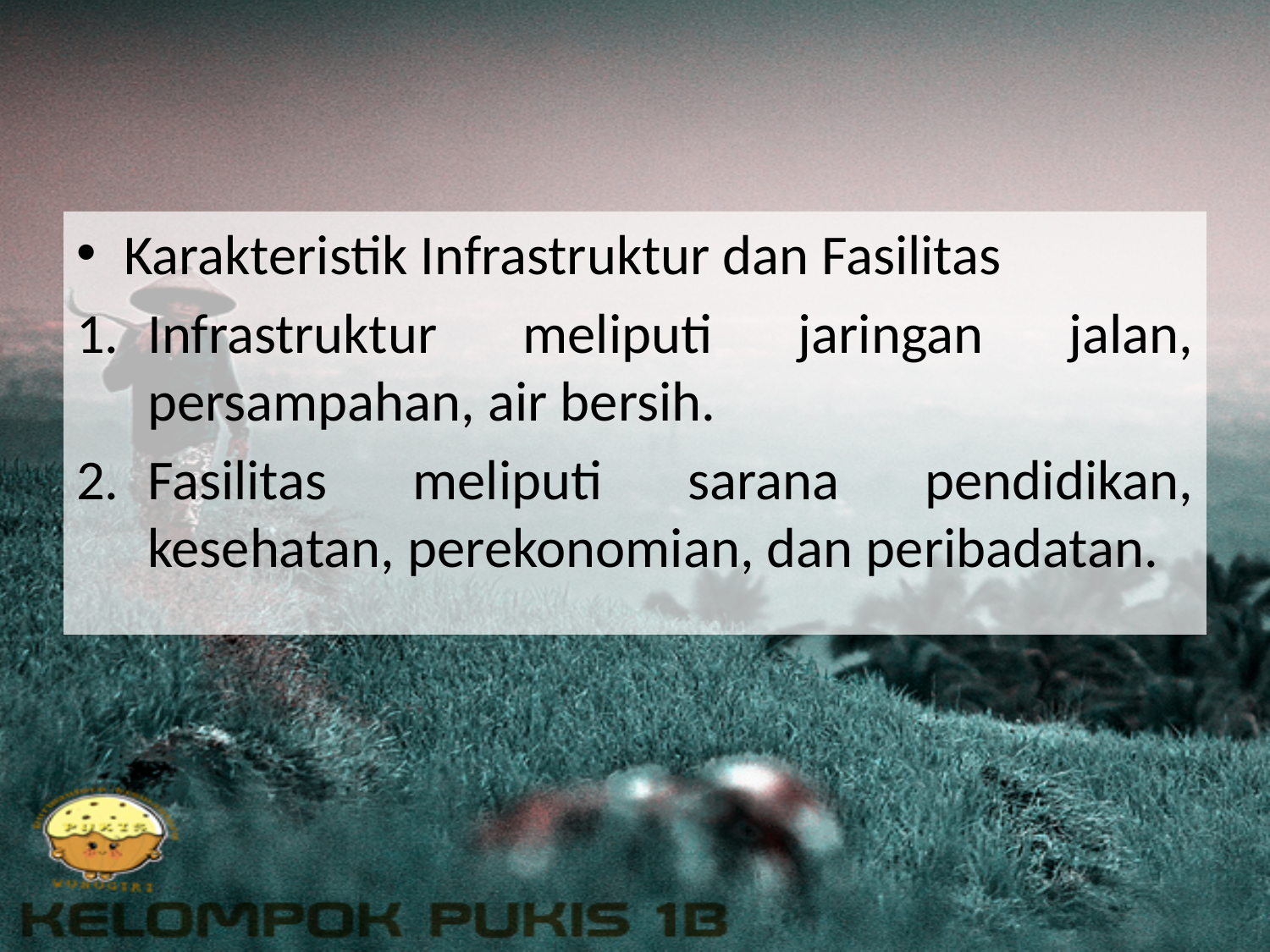

Karakteristik Infrastruktur dan Fasilitas
Infrastruktur meliputi jaringan jalan, persampahan, air bersih.
Fasilitas meliputi sarana pendidikan, kesehatan, perekonomian, dan peribadatan.